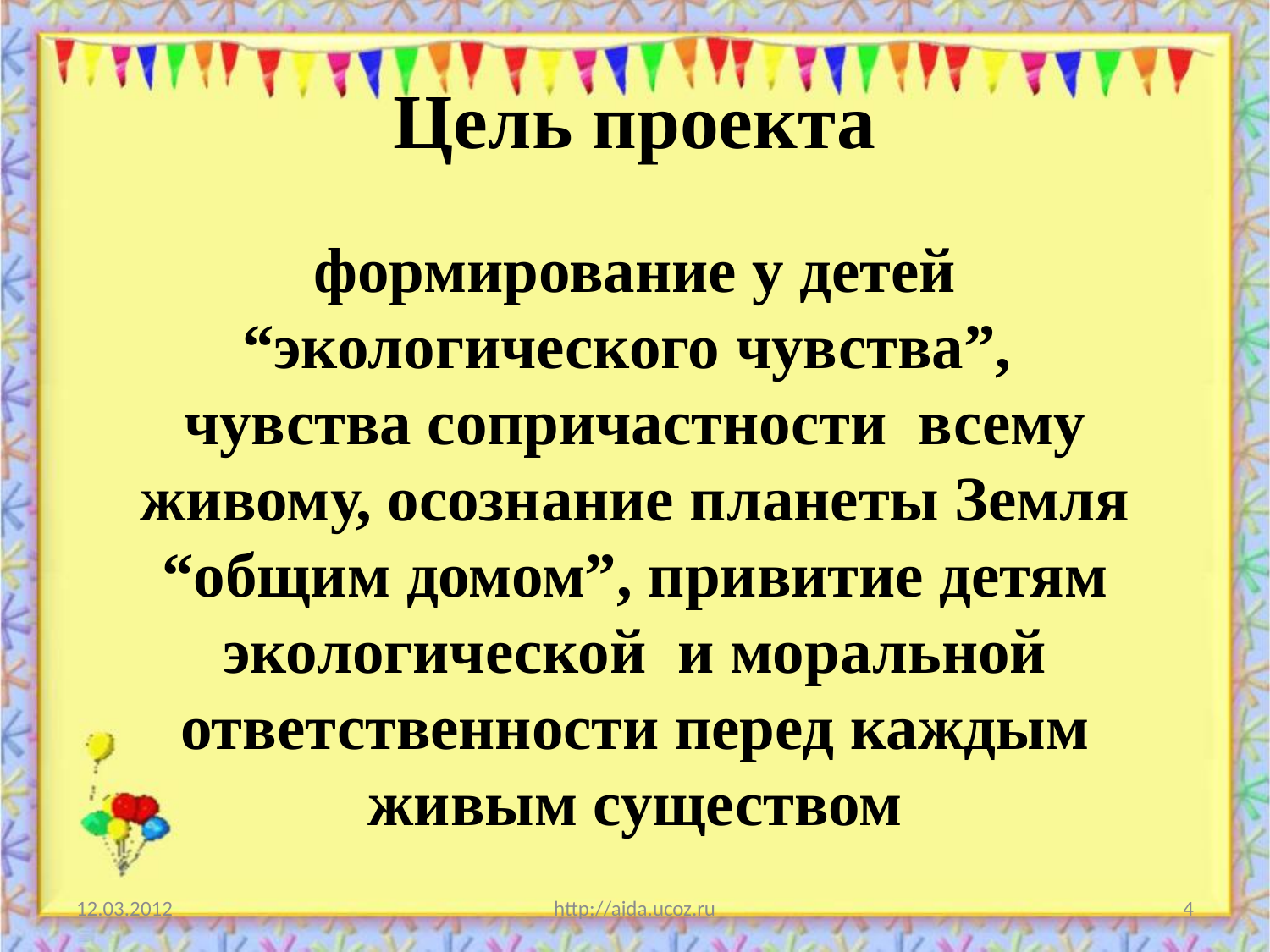

# Цель проекта
формирование у детей “экологического чувства”,
чувства сопричастности  всему живому, осознание планеты Земля “общим домом”, привитие детям экологической  и моральной ответственности перед каждым живым существом
12.03.2012
http://aida.ucoz.ru
4